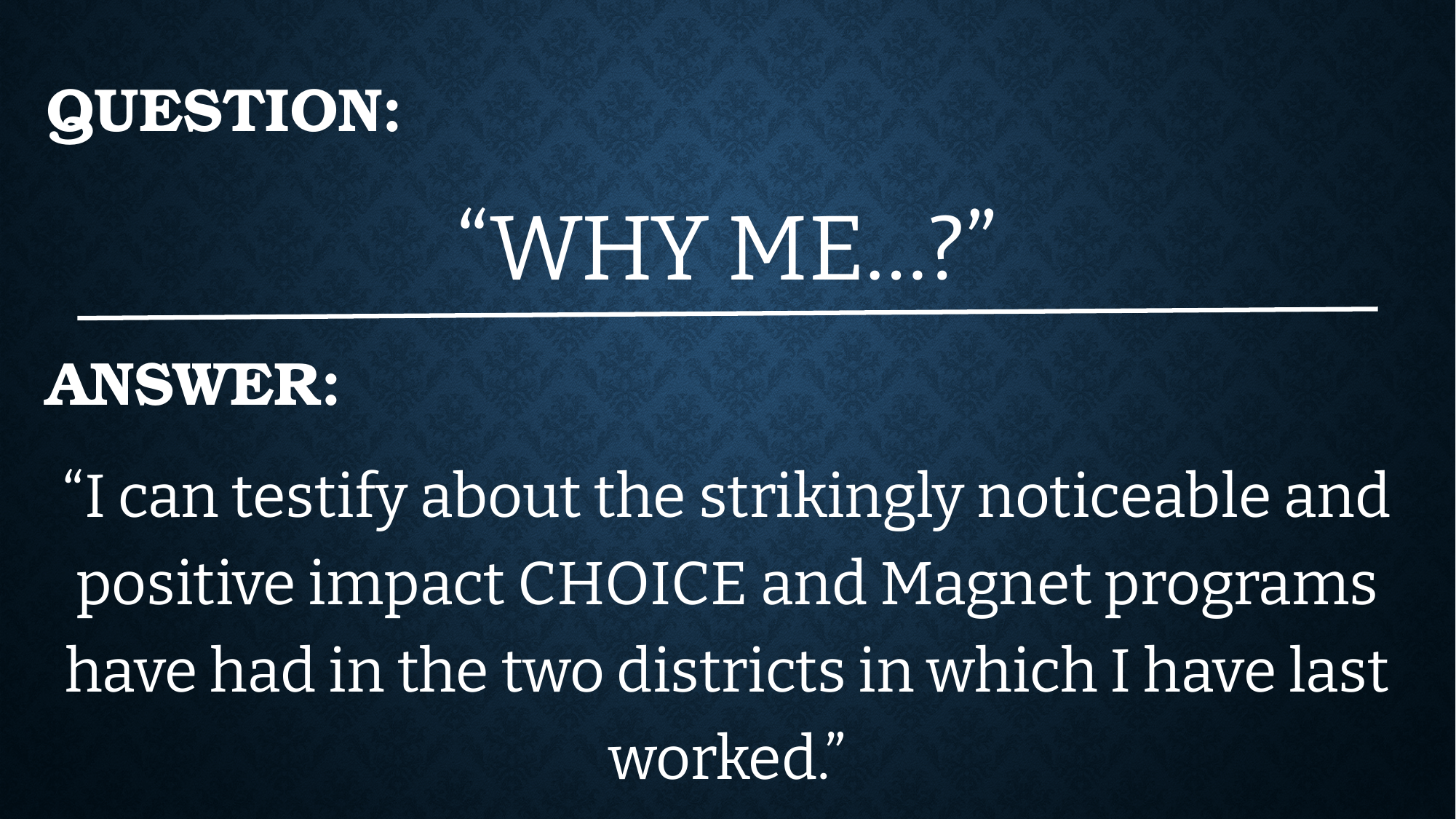

# Question:
“WHY ME…?”

answer:
“I can testify about the strikingly noticeable and positive impact CHOICE and Magnet programs have had in the two districts in which I have last worked.”